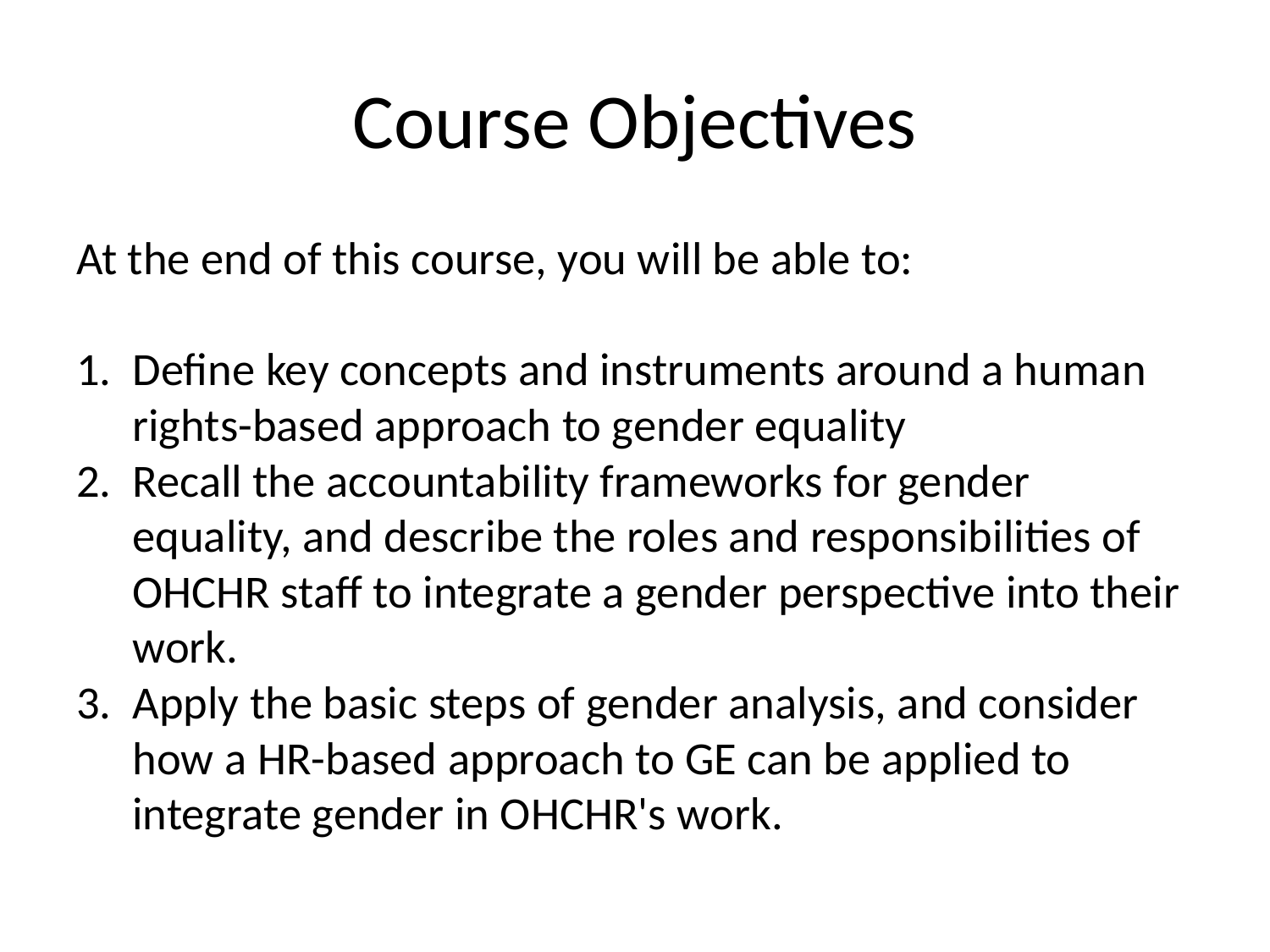

# Course Objectives
At the end of this course, you will be able to:

Define key concepts and instruments around a human rights-based approach to gender equality
Recall the accountability frameworks for gender equality, and describe the roles and responsibilities of OHCHR staff to integrate a gender perspective into their work.
Apply the basic steps of gender analysis, and consider how a HR-based approach to GE can be applied to integrate gender in OHCHR's work.